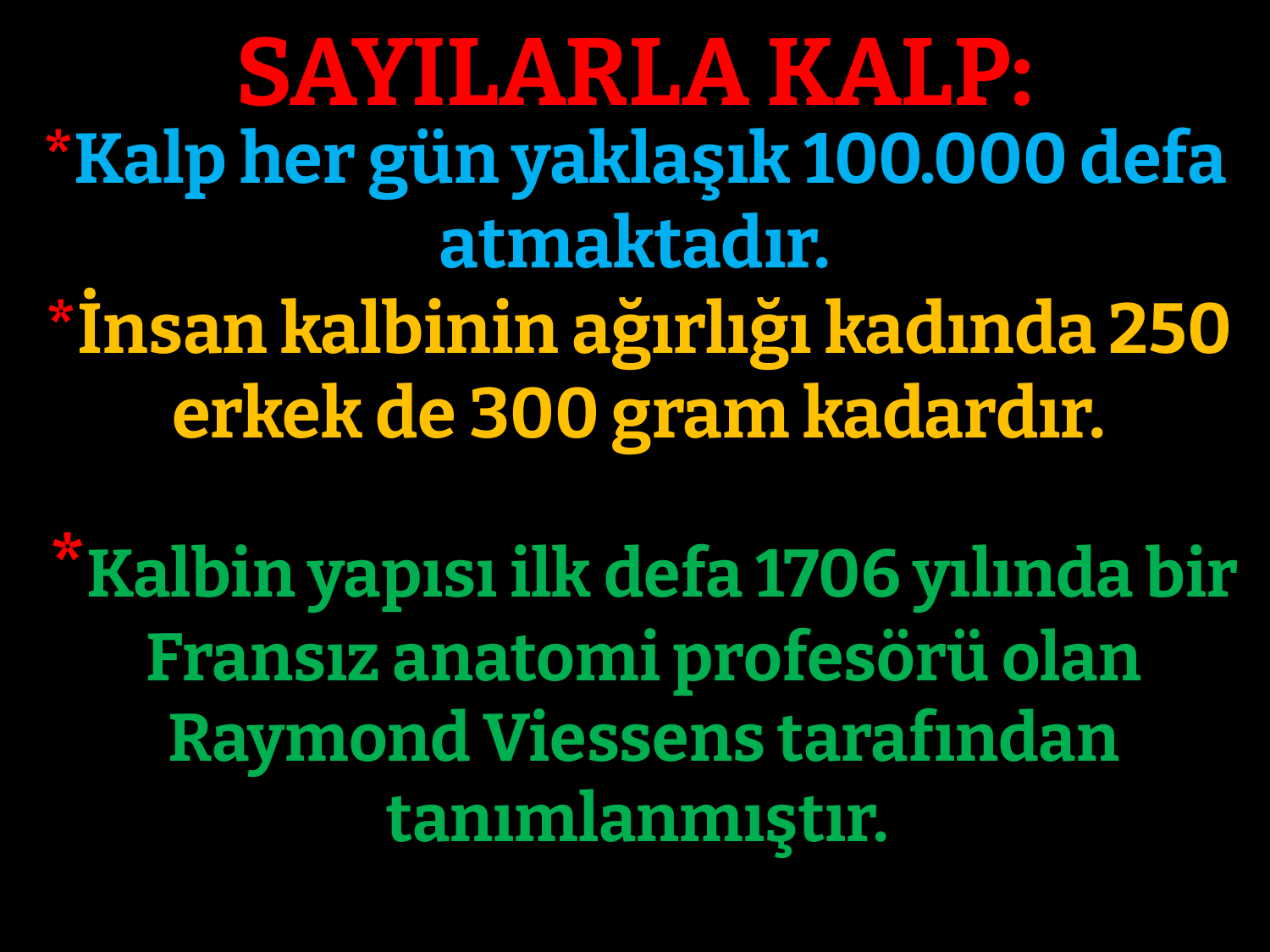

SAYILARLA KALP:
*Kalp her gün yaklaşık 100.000 defa atmaktadır.

*İnsan kalbinin ağırlığı kadında 250 erkek de 300 gram kadardır.
#
*Kalbin yapısı ilk defa 1706 yılında bir Fransız anatomi profesörü olan Raymond Viessens tarafından tanımlanmıştır.